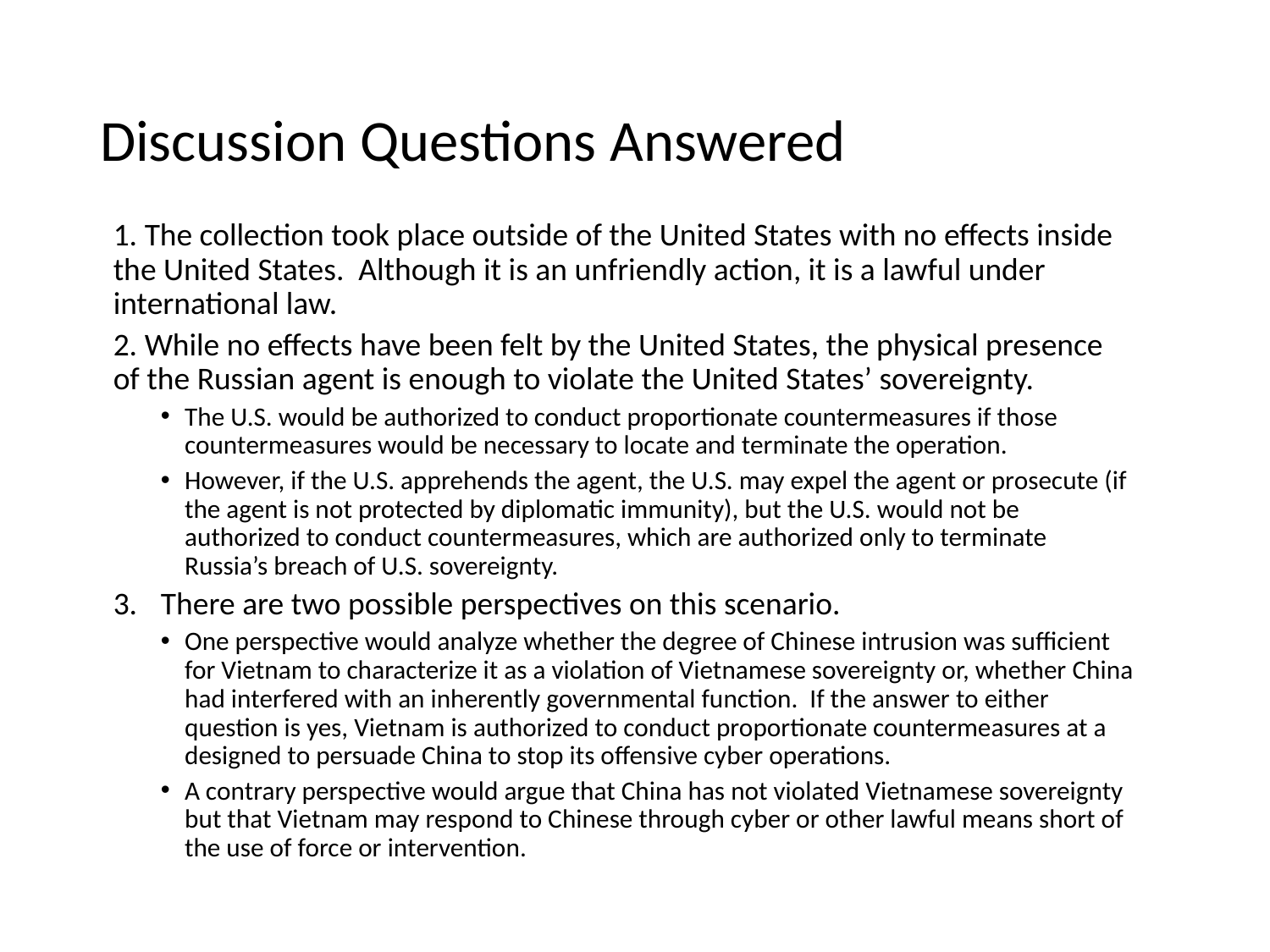

# Discussion Questions Answered
1. The collection took place outside of the United States with no effects inside the United States.  Although it is an unfriendly action, it is a lawful under international law.
2. While no effects have been felt by the United States, the physical presence of the Russian agent is enough to violate the United States’ sovereignty.
The U.S. would be authorized to conduct proportionate countermeasures if those countermeasures would be necessary to locate and terminate the operation.
However, if the U.S. apprehends the agent, the U.S. may expel the agent or prosecute (if the agent is not protected by diplomatic immunity), but the U.S. would not be authorized to conduct countermeasures, which are authorized only to terminate Russia’s breach of U.S. sovereignty.
There are two possible perspectives on this scenario.
One perspective would analyze whether the degree of Chinese intrusion was sufficient for Vietnam to characterize it as a violation of Vietnamese sovereignty or, whether China had interfered with an inherently governmental function.  If the answer to either question is yes, Vietnam is authorized to conduct proportionate countermeasures at a designed to persuade China to stop its offensive cyber operations.
A contrary perspective would argue that China has not violated Vietnamese sovereignty but that Vietnam may respond to Chinese through cyber or other lawful means short of the use of force or intervention.